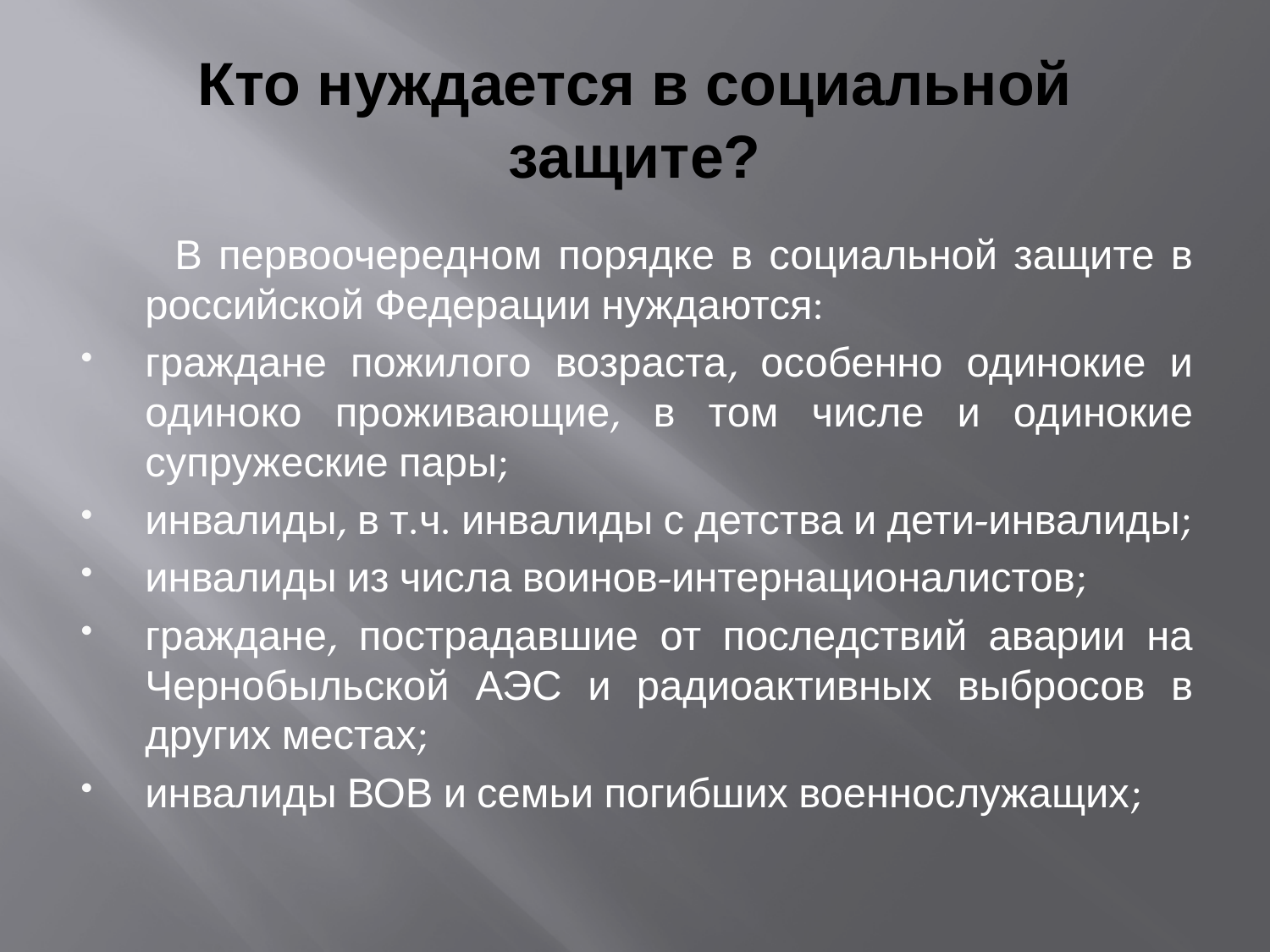

# Кто нуждается в социальной защите?
     В первоочередном порядке в социальной защите в российской Федерации нуждаются:
граждане пожилого возраста, особенно одинокие и одиноко проживающие, в том числе и одинокие супружеские пары;
инвалиды, в т.ч. инвалиды с детства и дети-инвалиды;
инвалиды из числа воинов-интернационалистов;
граждане, пострадавшие от последствий аварии на Чернобыльской АЭС и радиоактивных выбросов в других местах;
инвалиды ВОВ и семьи погибших военнослужащих;